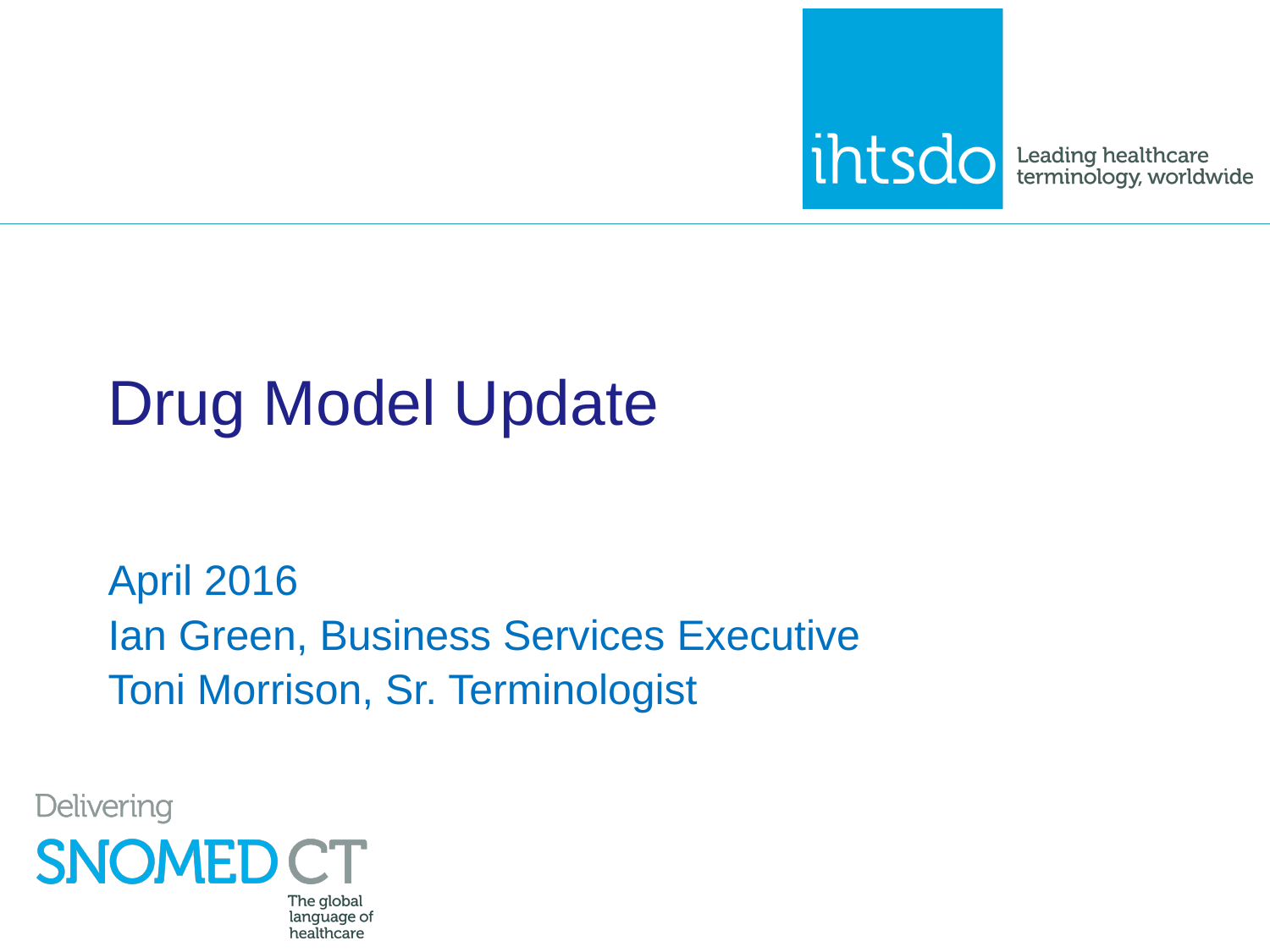

# Drug Model Update
April 2016
Ian Green, Business Services Executive
Toni Morrison, Sr. Terminologist